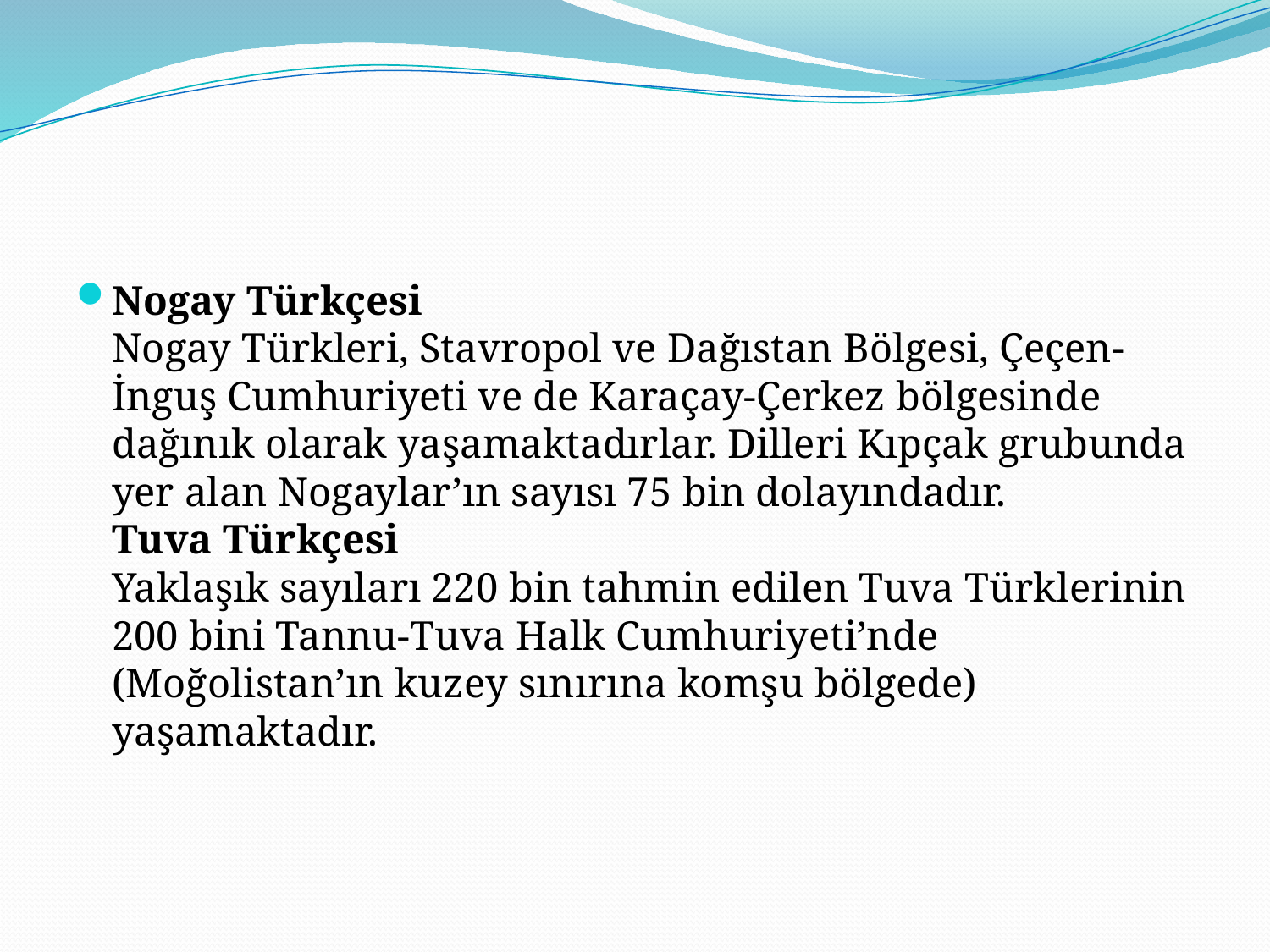

Nogay Türkçesi
Nogay Türkleri, Stavropol ve Dağıstan Bölgesi, Çeçen-İnguş Cumhuriyeti ve de Karaçay-Çerkez bölgesinde dağınık olarak yaşamaktadırlar. Dilleri Kıpçak grubunda yer alan Nogaylar’ın sayısı 75 bin dolayındadır.
Tuva Türkçesi
Yaklaşık sayıları 220 bin tahmin edilen Tuva Türklerinin 200 bini Tannu-Tuva Halk Cumhuriyeti’nde (Moğolistan’ın kuzey sınırına komşu bölgede) yaşamaktadır.